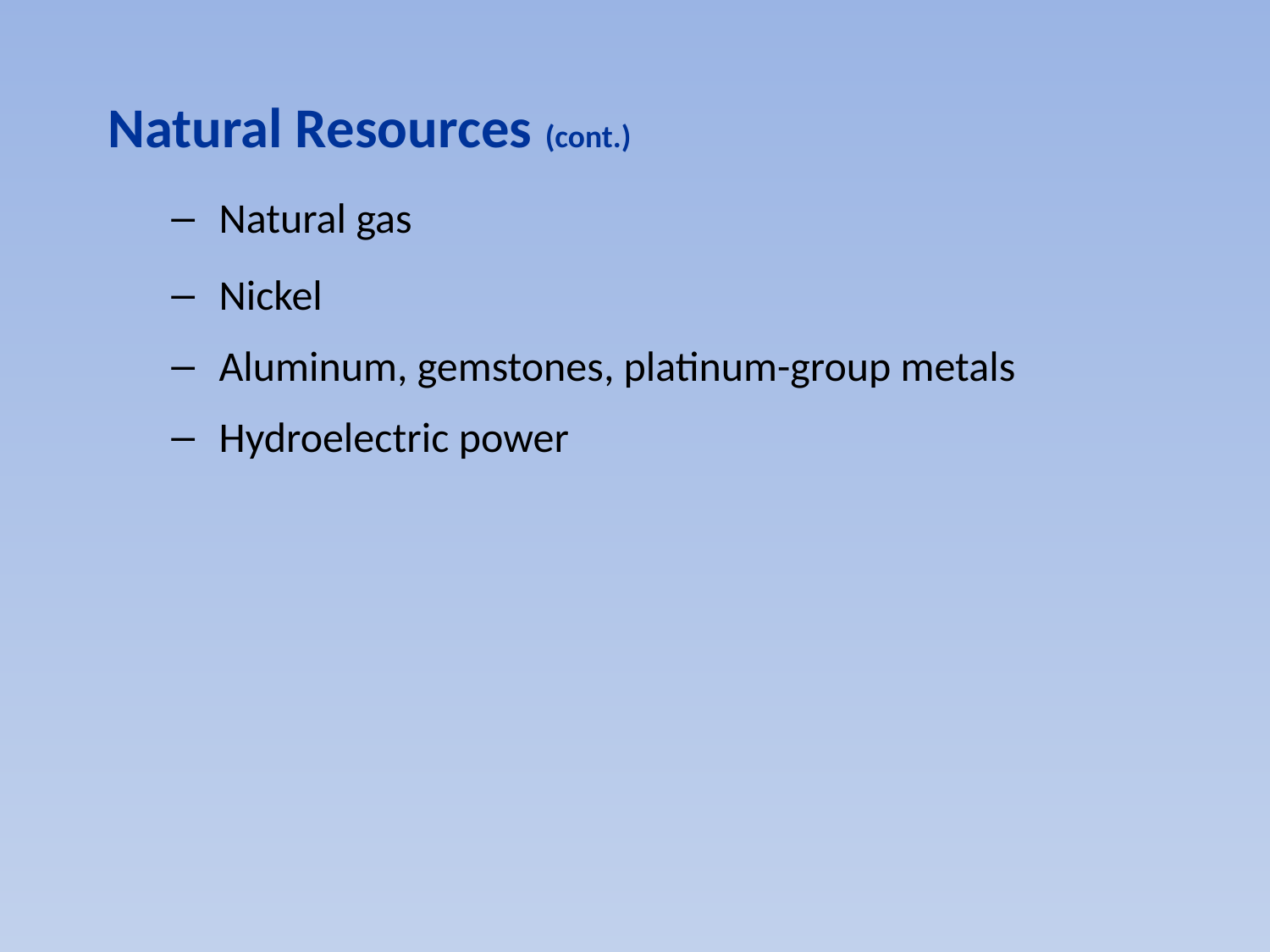

#
Natural Resources (cont.)
Natural gas
Nickel
Aluminum, gemstones, platinum-group metals
Hydroelectric power